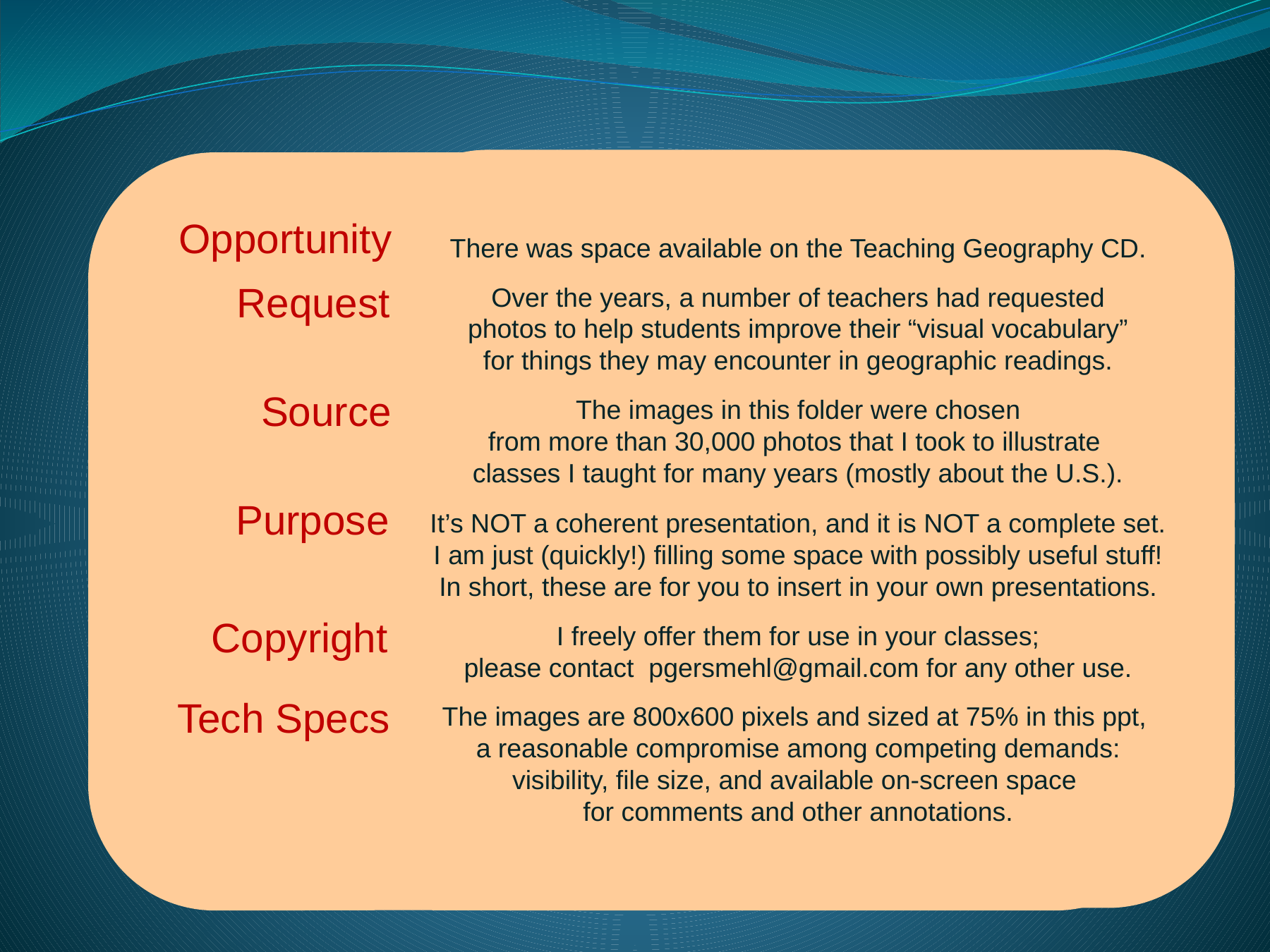

There was space available on the Teaching Geography CD.

Over the years, a number of teachers had requested
photos to help students improve their “visual vocabulary”
for things they may encounter in geographic readings.

The images in this folder were chosen
from more than 30,000 photos that I took to illustrate
classes I taught for many years (mostly about the U.S.).

It’s NOT a coherent presentation, and it is NOT a complete set.
I am just (quickly!) filling some space with possibly useful stuff!
In short, these are for you to insert in your own presentations.

I freely offer them for use in your classes;
please contact  pgersmehl@gmail.com for any other use.

The images are 800x600 pixels and sized at 75% in this ppt,
a reasonable compromise among competing demands:
visibility, file size, and available on-screen space
for comments and other annotations.

Opportunity
Request
Source
Purpose
Copyright
Tech Specs